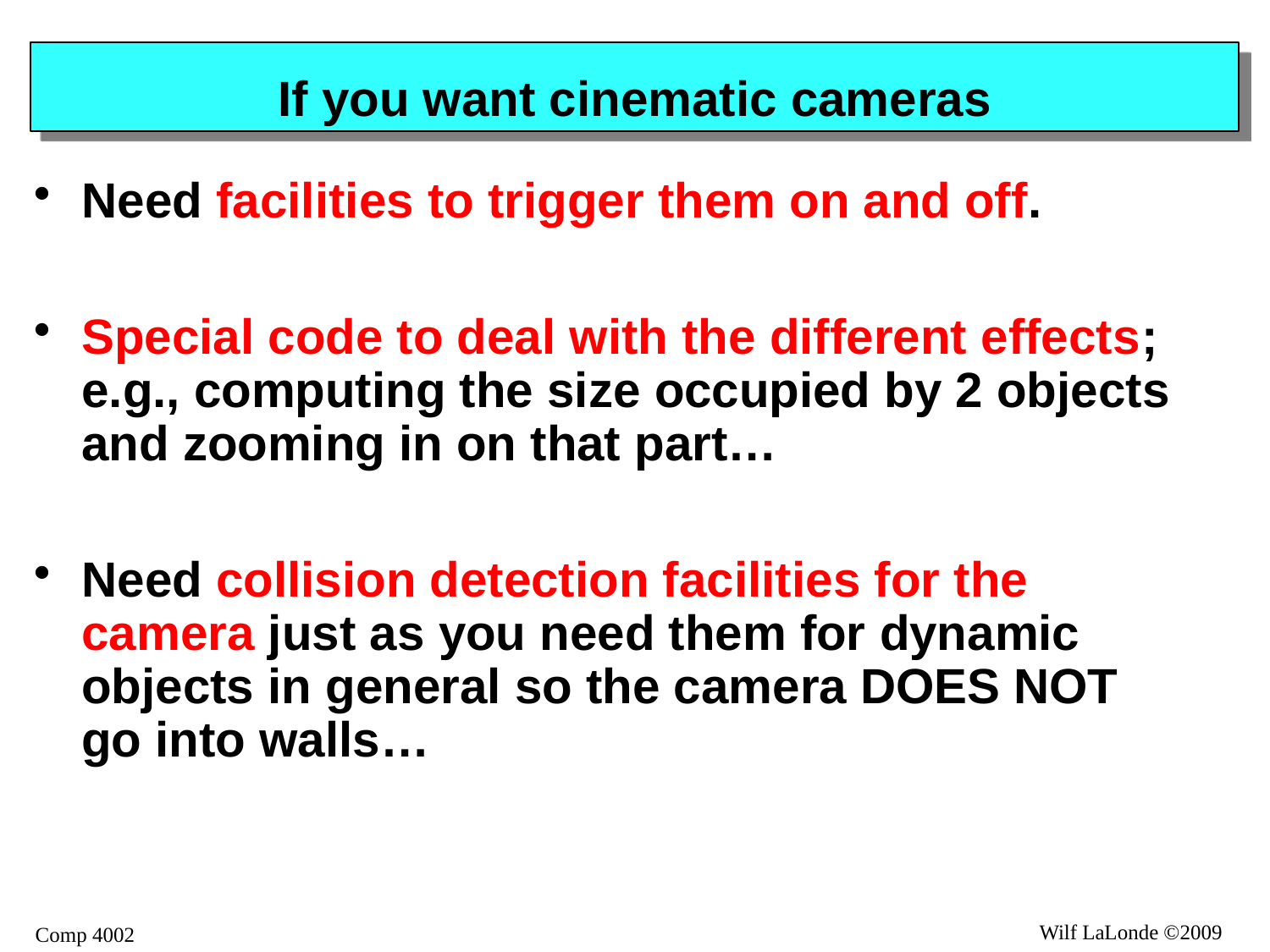

# If you want cinematic cameras
Need facilities to trigger them on and off.

Special code to deal with the different effects; e.g., computing the size occupied by 2 objects and zooming in on that part…

Need collision detection facilities for the camera just as you need them for dynamic objects in general so the camera DOES NOT go into walls…